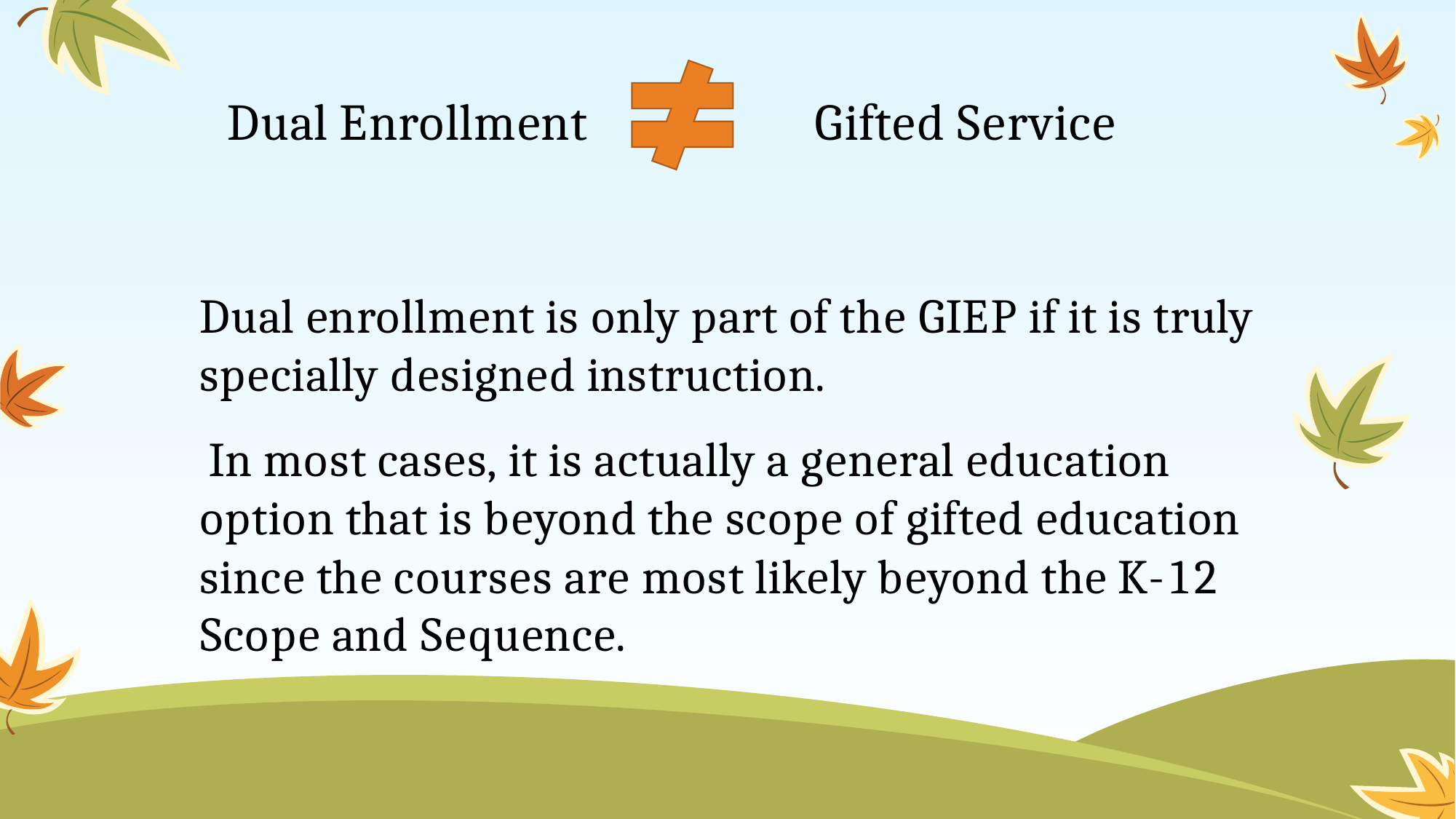

# Dual Enrollment                    Gifted Service

Dual enrollment is only part of the GIEP if it is truly specially designed instruction.
 In most cases, it is actually a general education option that is beyond the scope of gifted education since the courses are most likely beyond the K-12 Scope and Sequence.